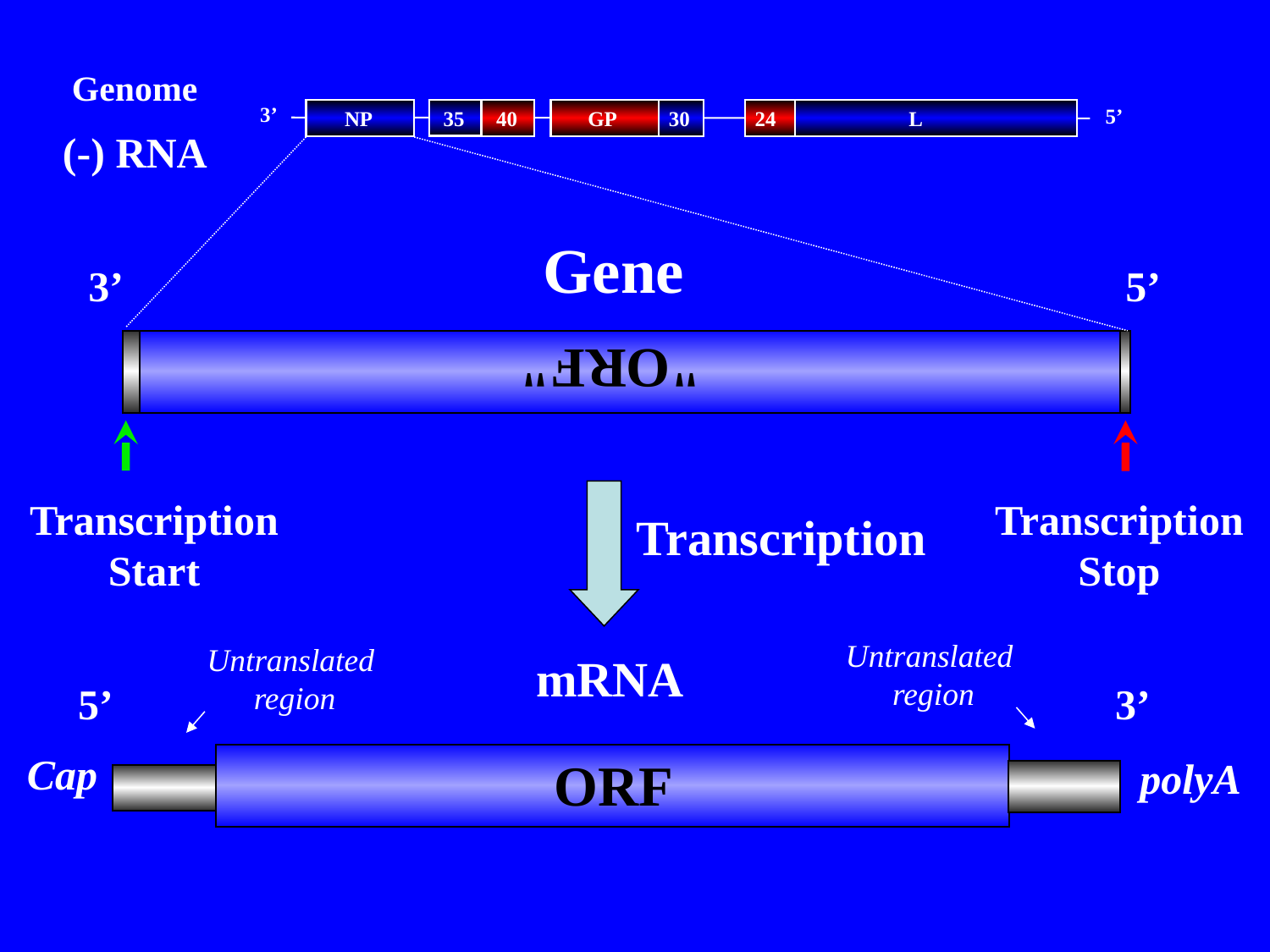

Genome
3’
5’
NP
35
40
GP
30
24
L

(-) RNA

Gene
3’
5’

"ORF"

Transcription
Start
Transcription
Stop
Transcription
Untranslated
region
Untranslated
region
mRNA
5’
3’

Cap
ORF
polyA